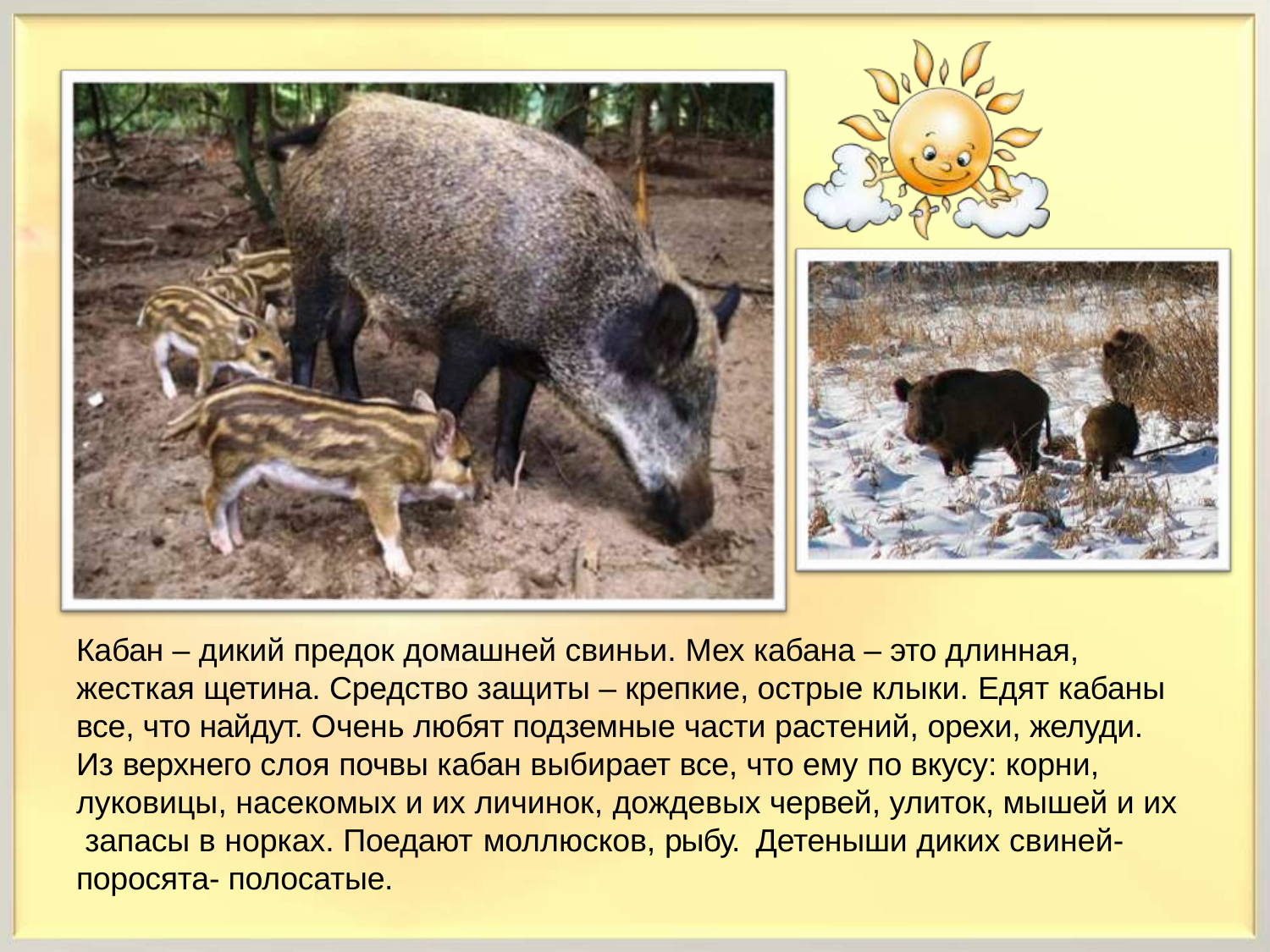

Кабан – дикий предок домашней свиньи. Мех кабана – это длинная,  жесткая щетина. Средство защиты – крепкие, острые клыки. Едят кабаны  все, что найдут. Очень любят подземные части растений, орехи, желуди.  Из верхнего слоя почвы кабан выбирает все, что ему по вкусу: корни,  луковицы, насекомых и их личинок, дождевых червей, улиток, мышей и их  запасы в норках. Поедают моллюсков, рыбу.	Детеныши диких свиней-  поросята- полосатые.